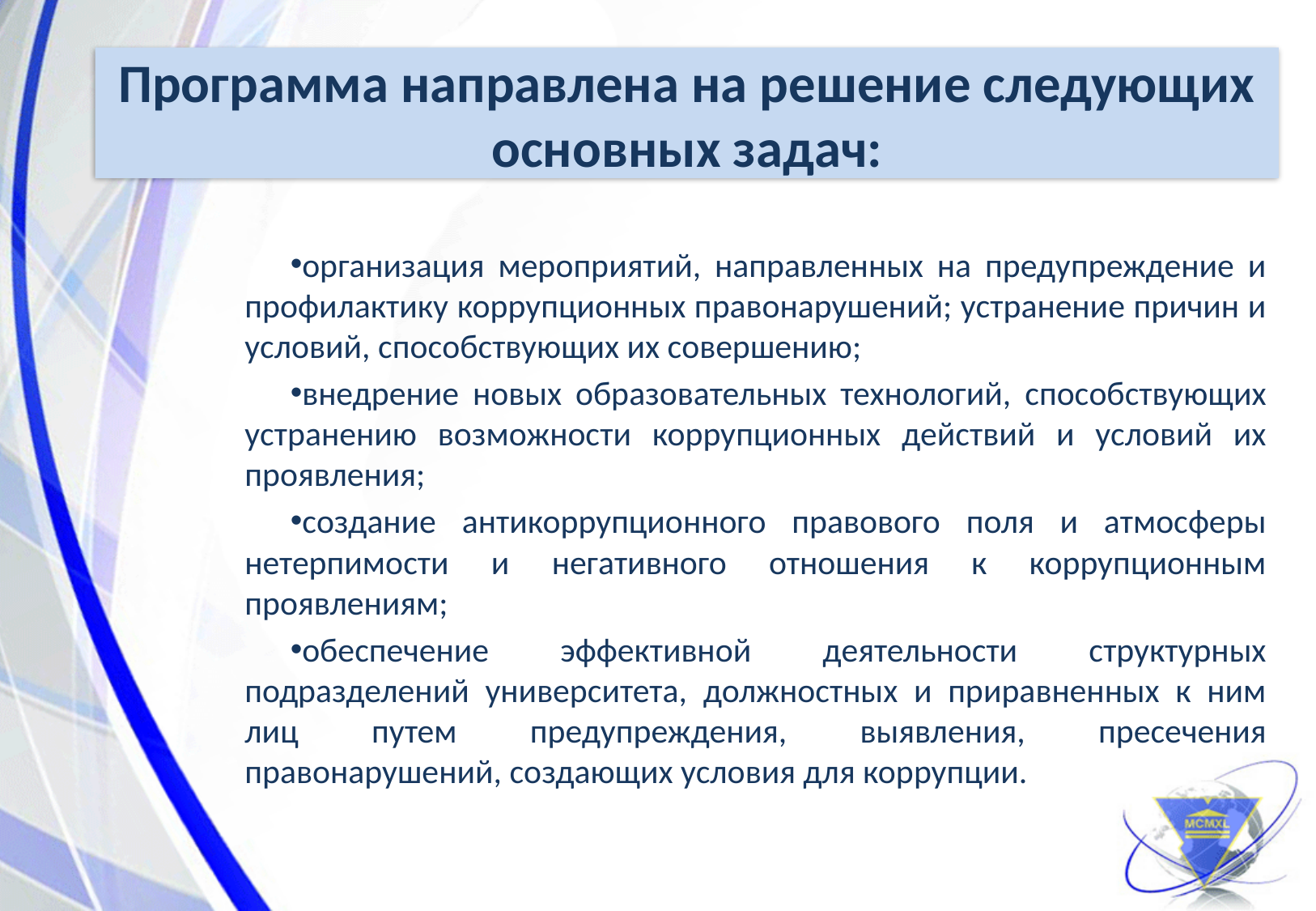

Программа направлена на решение следующих основных задач:
организация мероприятий, направленных на предупреждение и профилактику коррупционных правонарушений; устранение причин и условий, способствующих их совершению;
внедрение новых образовательных технологий, способствующих устранению возможности коррупционных действий и условий их проявления;
создание антикоррупционного правового поля и атмосферы нетерпимости и негативного отношения к коррупционным проявлениям;
обеспечение эффективной деятельности структурных подразделений университета, должностных и приравненных к ним лиц путем предупреждения, выявления, пресечения правонарушений, создающих условия для коррупции.